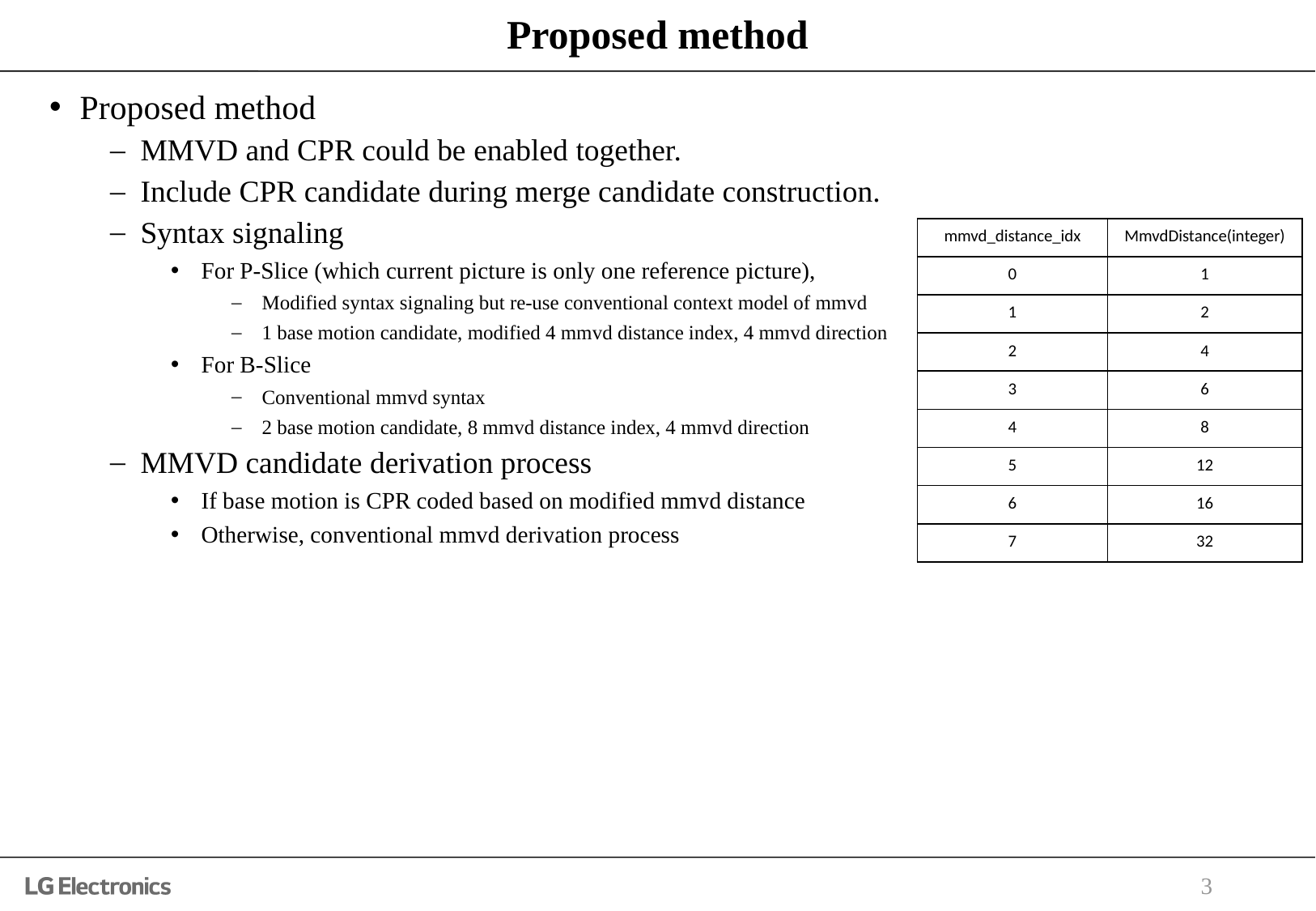

# Proposed method
Proposed method
MMVD and CPR could be enabled together.
Include CPR candidate during merge candidate construction.
Syntax signaling
For P-Slice (which current picture is only one reference picture),
Modified syntax signaling but re-use conventional context model of mmvd
1 base motion candidate, modified 4 mmvd distance index, 4 mmvd direction
For B-Slice
Conventional mmvd syntax
2 base motion candidate, 8 mmvd distance index, 4 mmvd direction
MMVD candidate derivation process
If base motion is CPR coded based on modified mmvd distance
Otherwise, conventional mmvd derivation process

| mmvd\_distance\_idx | MmvdDistance(integer) |
| --- | --- |
| 0 | 1 |
| 1 | 2 |
| 2 | 4 |
| 3 | 6 |
| 4 | 8 |
| 5 | 12 |
| 6 | 16 |
| 7 | 32 |
3